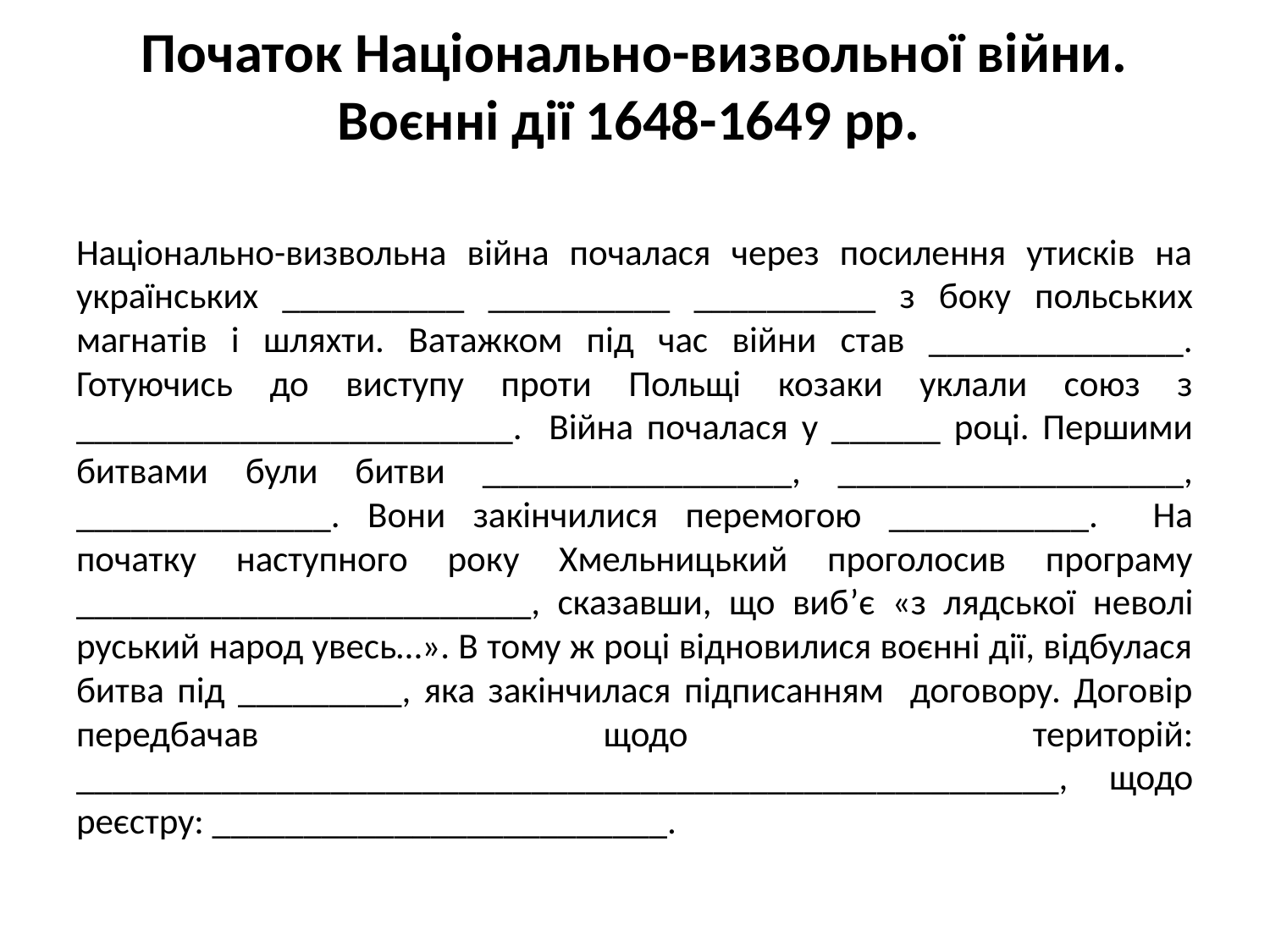

# Початок Національно-визвольної війни. Воєнні дії 1648-1649 рр.
Національно-визвольна війна почалася через посилення утисків на українських __________ __________ __________ з боку польських магнатів і шляхти. Ватажком під час війни став ______________. Готуючись до виступу проти Польщі козаки уклали союз з ________________________.  Війна почалася у ______ році. Першими битвами були битви _________________, ___________________, ______________. Вони закінчилися перемогою ___________.  На початку наступного року Хмельницький проголосив програму _________________________, сказавши, що виб’є «з лядської неволі руський народ увесь…». В тому ж році відновилися воєнні дії, відбулася битва під _________, яка закінчилася підписанням  договору. Договір передбачав щодо територій: ______________________________________________________, щодо реєстру: _________________________.